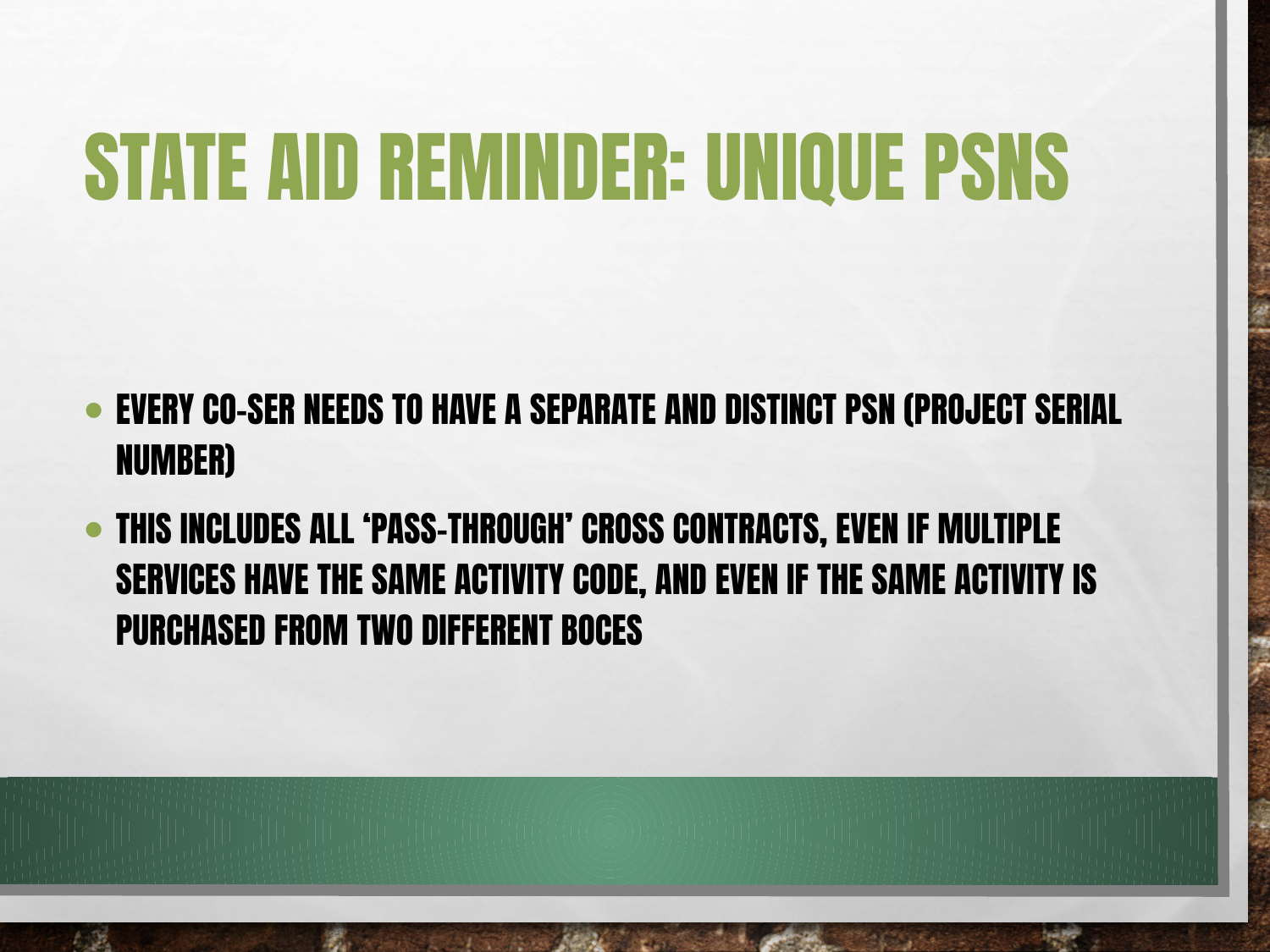

# State Aid Reminder: Unique PSNs
Every Co-Ser needs to have a separate and distinct PSN (Project Serial Number)
This includes all ‘pass-through’ cross contracts, even if multiple services have the same activity code, and even if the same activity is purchased from two different BOCES